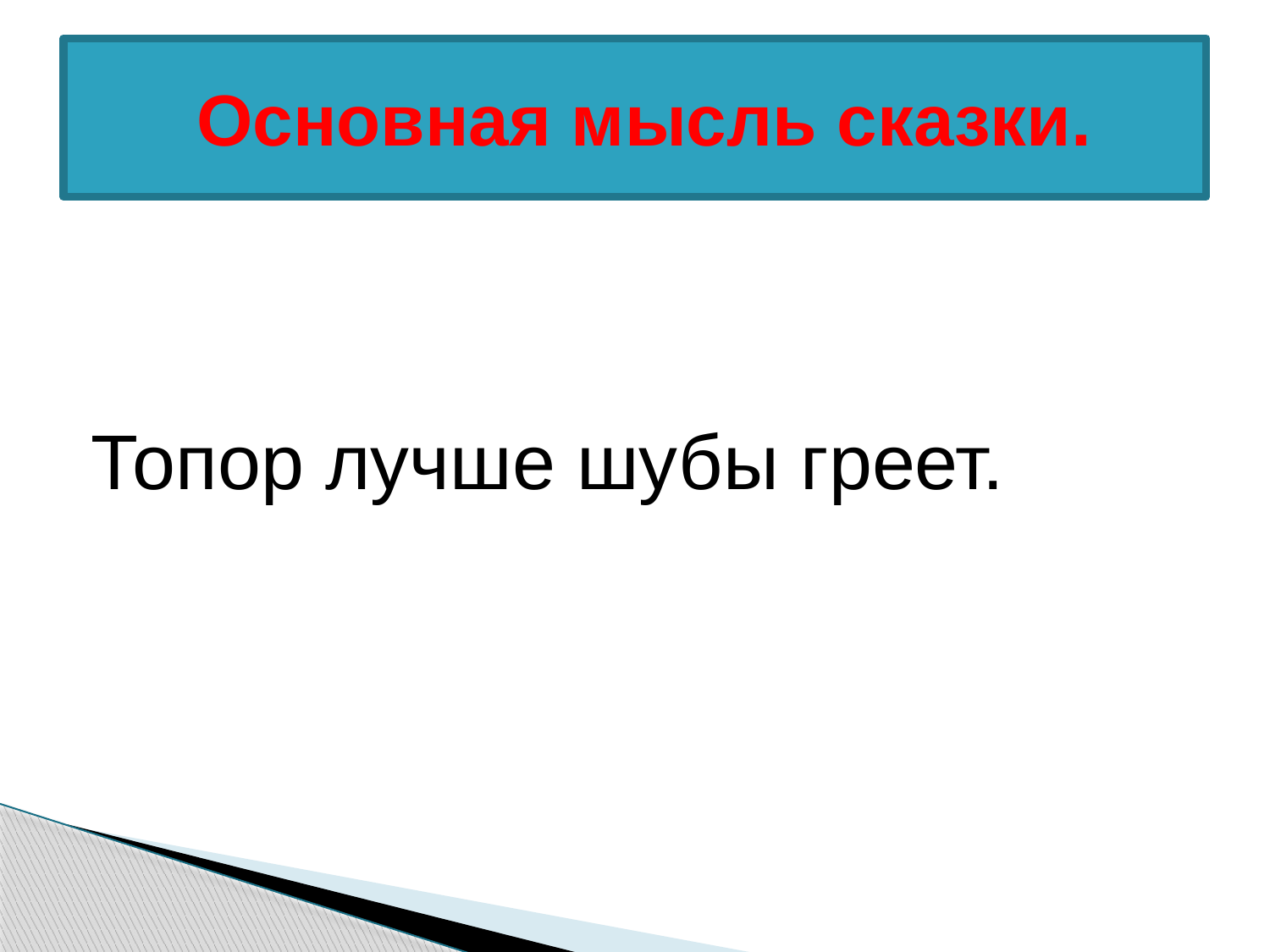

# Основная мысль сказки.

Топор лучше шубы греет.